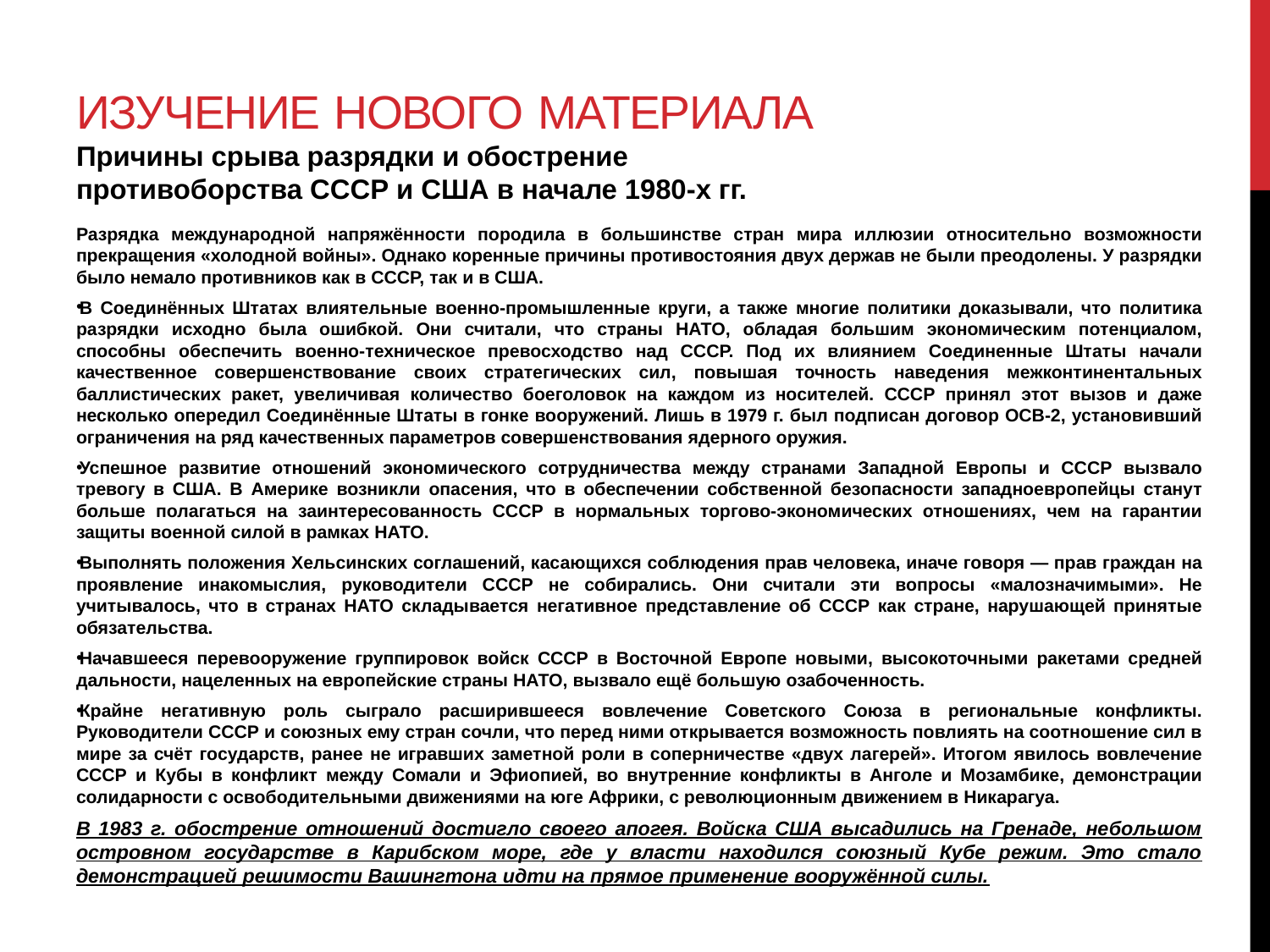

# Изучение нового материала Причины срыва разрядки и обострение противоборства СССР и США в начале 1980-х гг.
Разрядка международной напряжённости породила в большинстве стран мира иллюзии относительно возможности прекращения «холодной войны». Однако коренные причины противостояния двух держав не были преодолены. У разрядки было немало противников как в СССР, так и в США.
В Соединённых Штатах влиятельные военно-промышленные круги, а также многие политики доказывали, что политика разрядки исходно была ошибкой. Они считали, что страны НАТО, обладая большим экономическим потенциалом, способны обеспечить военно-техническое превосходство над СССР. Под их влиянием Соединенные Штаты начали качественное совершенствование своих стратегических сил, повышая точность наведения межконтинентальных баллистических ракет, увеличивая количество боеголовок на каждом из носителей. СССР принял этот вызов и даже несколько опередил Соединённые Штаты в гонке вооружений. Лишь в 1979 г. был подписан договор ОСВ-2, установивший ограничения на ряд качественных параметров совершенствования ядерного оружия.
Успешное развитие отношений экономического сотрудничества между странами Западной Европы и СССР вызвало тревогу в США. В Америке возникли опасения, что в обеспечении собственной безопасности западноевропейцы станут больше полагаться на заинтересованность СССР в нормальных торгово-экономических отношениях, чем на гарантии защиты военной силой в рамках НАТО.
Выполнять положения Хельсинских соглашений, касающихся соблюдения прав человека, иначе говоря — прав граждан на проявление инакомыслия, руководители СССР не собирались. Они считали эти вопросы «малозначимыми». Не учитывалось, что в странах НАТО складывается негативное представление об СССР как стране, нарушающей принятые обязательства.
Начавшееся перевооружение группировок войск СССР в Восточной Европе новыми, высокоточными ракетами средней дальности, нацеленных на европейские страны НАТО, вызвало ещё большую озабоченность.
Крайне негативную роль сыграло расширившееся вовлечение Советского Союза в региональные конфликты. Руководители СССР и союзных ему стран сочли, что перед ними открывается возможность повлиять на соотношение сил в мире за счёт государств, ранее не игравших заметной роли в соперничестве «двух лагерей». Итогом явилось вовлечение СССР и Кубы в конфликт между Сомали и Эфиопией, во внутренние конфликты в Анголе и Мозамбике, демонстрации солидарности с освободительными движениями на юге Африки, с революционным движением в Никарагуа.
В 1983 г. обострение отношений достигло своего апогея. Войска США высадились на Гренаде, небольшом островном государстве в Карибском море, где у власти находился союзный Кубе режим. Это стало демонстрацией решимости Вашингтона идти на прямое применение вооружённой силы.